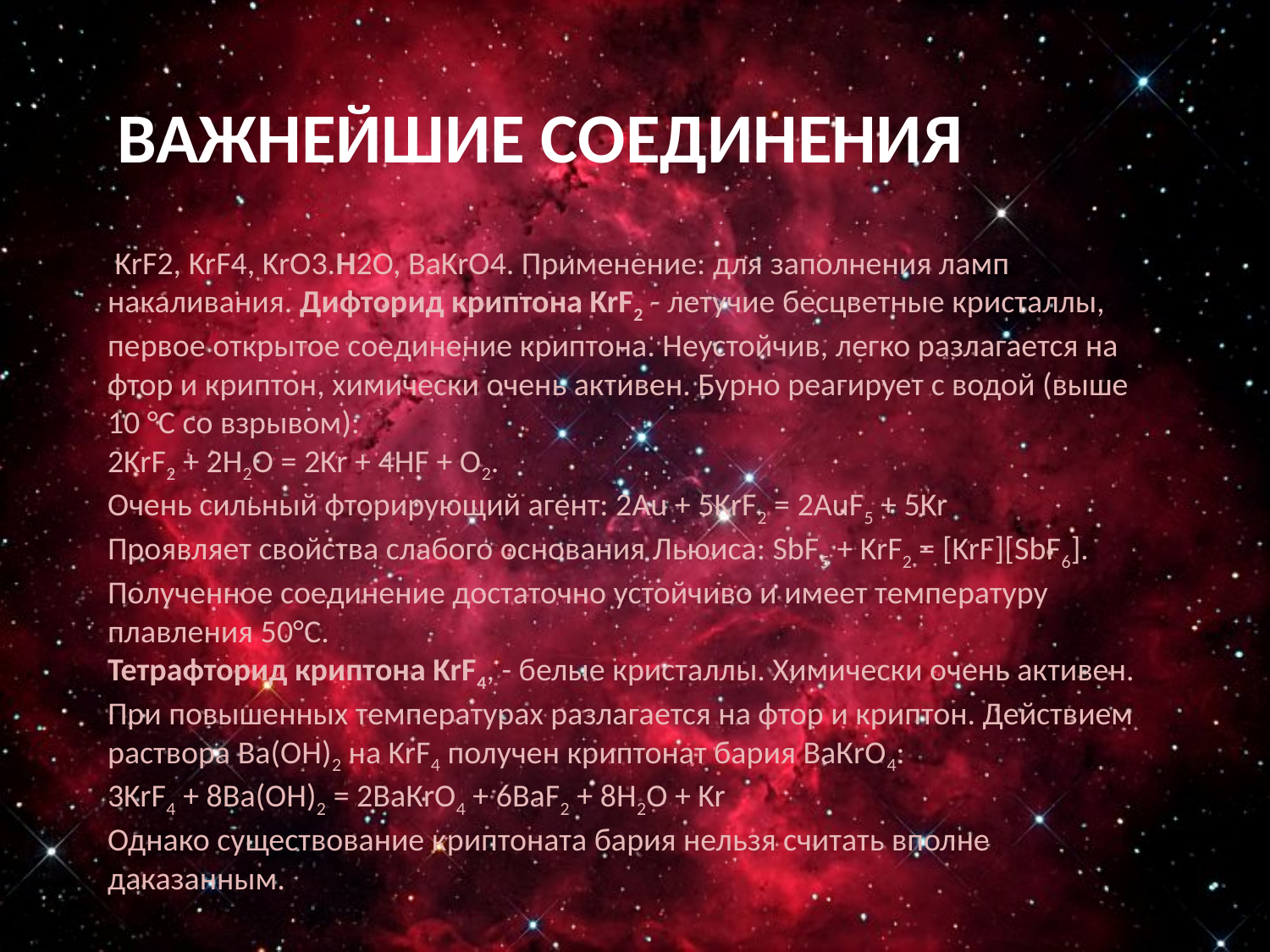

# Важнейшие соединения
 KrF2, KrF4, KrO3.H2O, BaKrO4. Применение: для заполнения ламп накаливания. Дифторид криптона KrF2 - летучие бесцветные кристаллы, первое открытое соединение криптона. Неустойчив, легко разлагается на фтор и криптон, химически очень активен. Бурно реагирует с водой (выше 10 °C со взрывом): 
2KrF2 + 2H2O = 2Kr + 4HF + O2. 
Очень сильный фторирующий агент: 2Au + 5KrF2 = 2AuF5 + 5Kr 
Проявляет свойства слабого основания Льюиса: SbF5 + KrF2 = [KrF][SbF6]. 
Полученное соединение достаточно устойчиво и имеет температуру плавления 50°С.
Тетрафторид криптона KrF4, - белые кристаллы. Химически очень активен. При повышенных температурах разлагается на фтор и криптон. Действием раствора Ba(ОН)2 на KrF4 получен криптонат бария ВаКrО4:
3KrF4 + 8Ba(ОН)2 = 2ВаКrО4 + 6BaF2 + 8H2O + Kr 
Однако существование криптоната бария нельзя считать вполне даказанным.